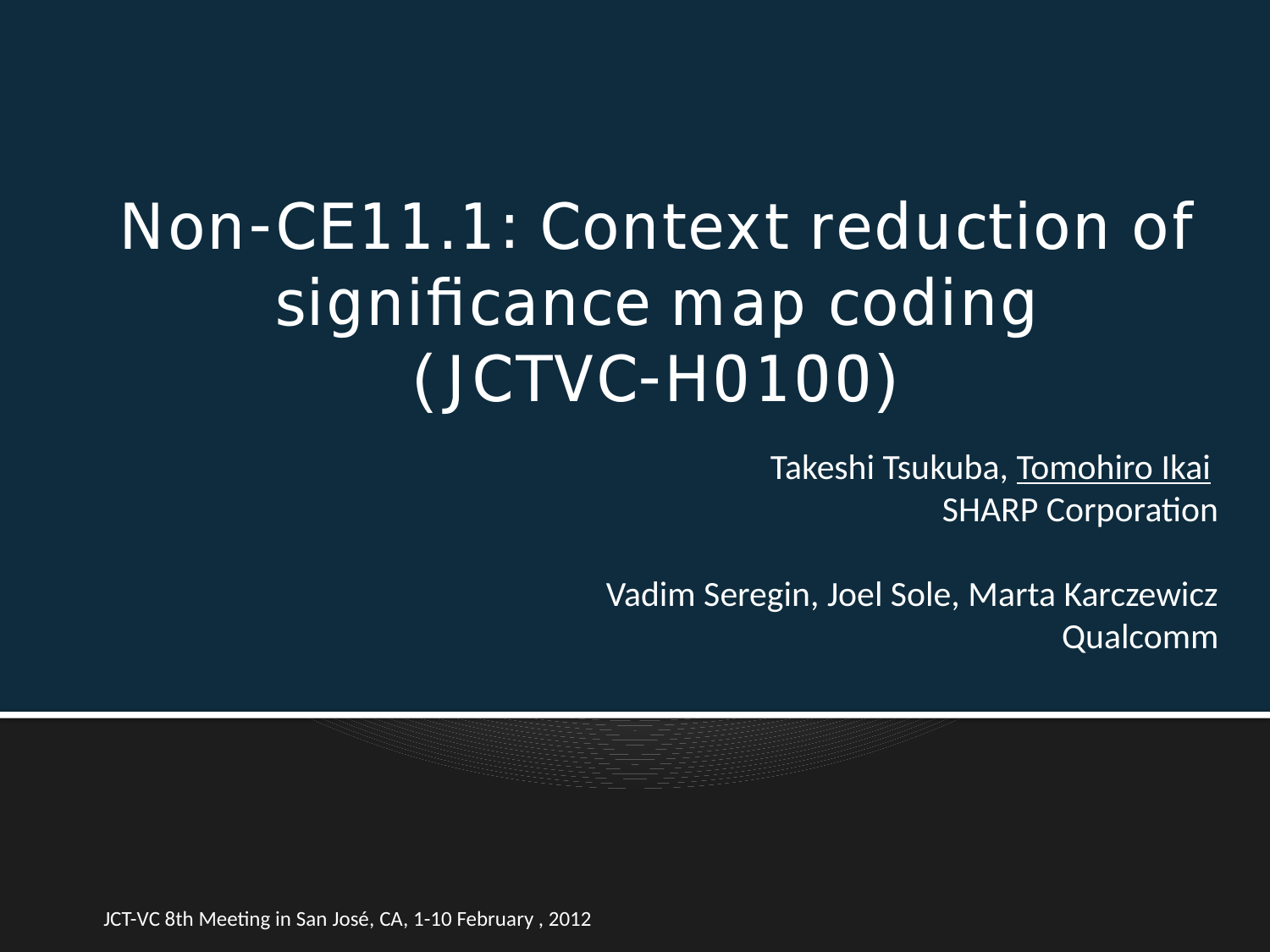

# Non-CE11.1: Context reduction of significance map coding (JCTVC-H0100)

Takeshi Tsukuba, Tomohiro Ikai
SHARP Corporation

Vadim Seregin, Joel Sole, Marta Karczewicz
Qualcomm
JCT-VC 8th Meeting in San José, CA, 1-10 February , 2012